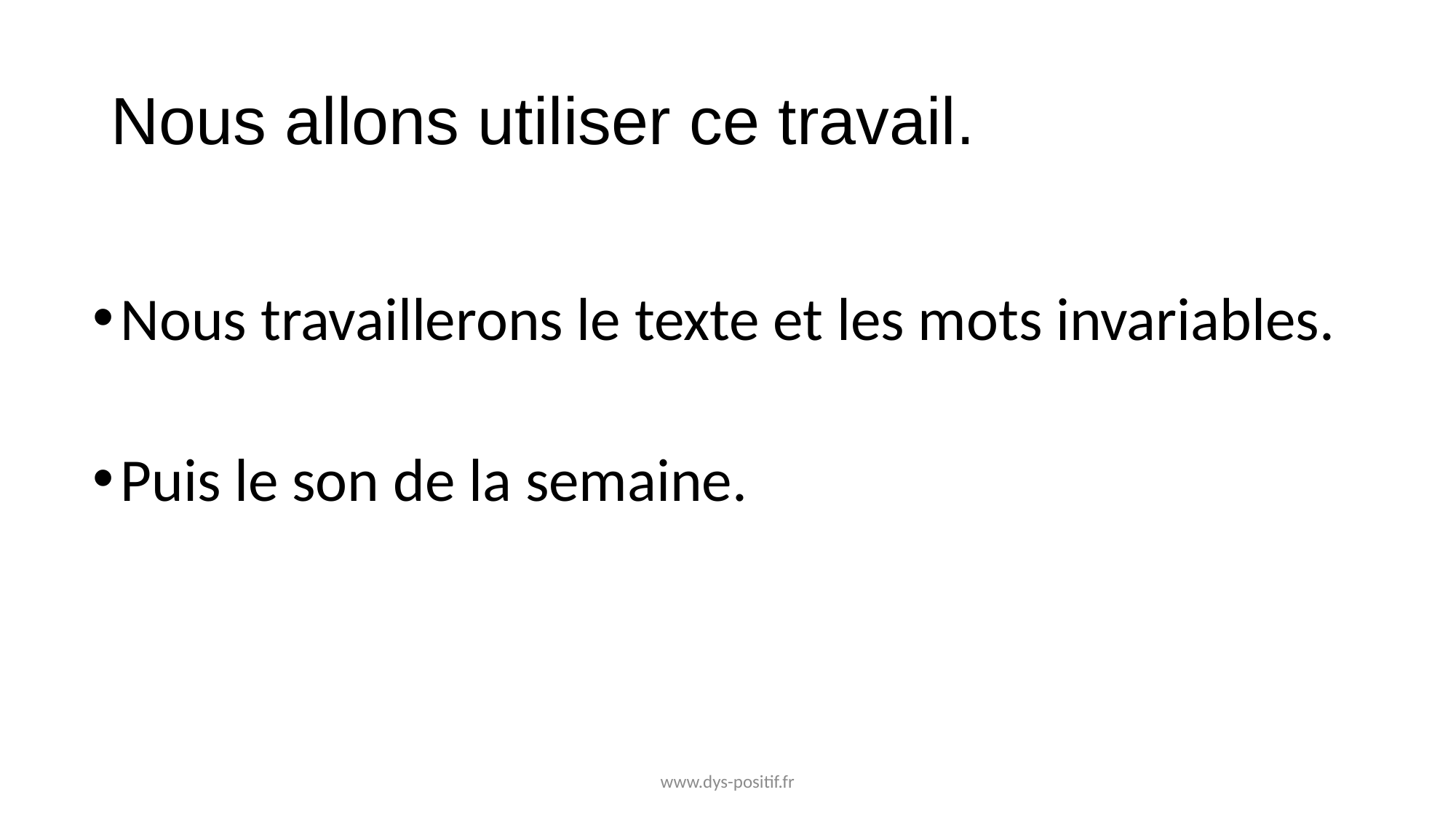

# Nous allons utiliser ce travail.
Nous travaillerons le texte et les mots invariables.
Puis le son de la semaine.
www.dys-positif.fr